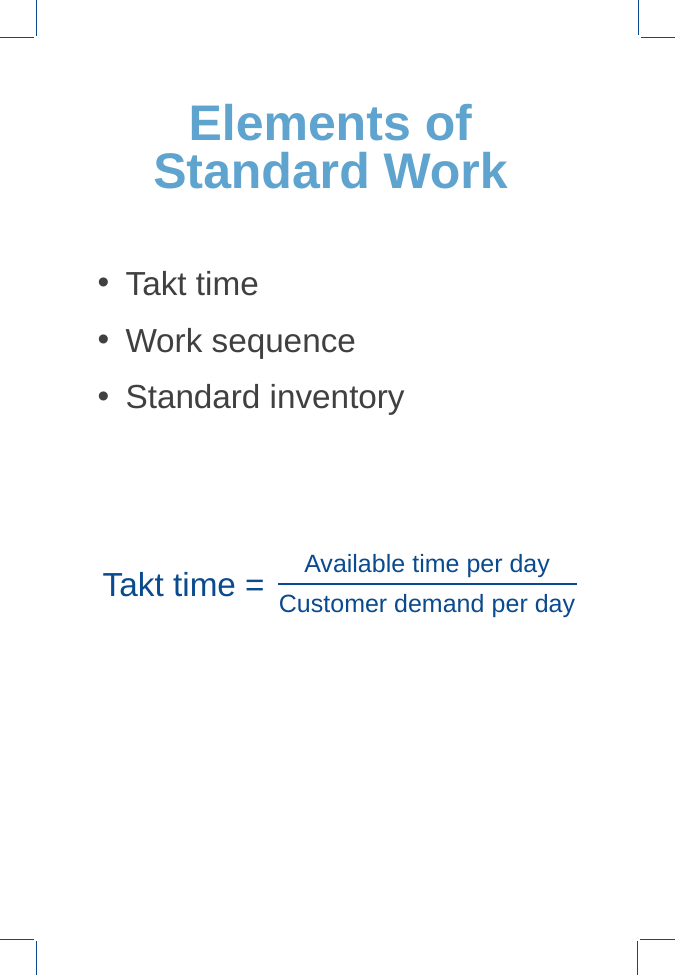

# Elements of Standard Work
Takt time
Work sequence
Standard inventory
Available time per day
Customer demand per day
Takt time =